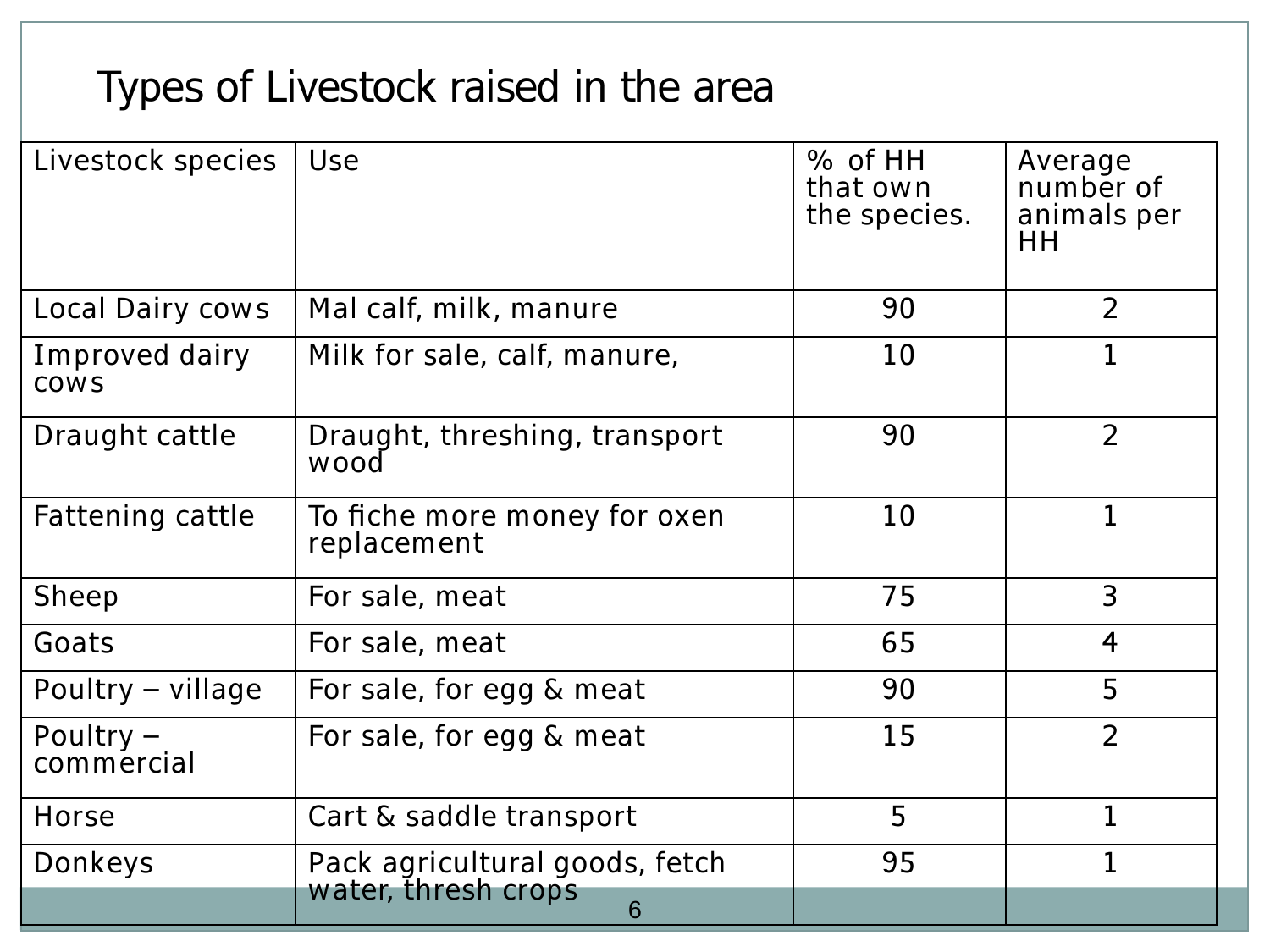

Types of Livestock raised in the area
| Livestock species | Use | % of HH that own the species. | Average number of animals per HH |
| --- | --- | --- | --- |
| Local Dairy cows | Mal calf, milk, manure | 90 | 2 |
| Improved dairy cows | Milk for sale, calf, manure, | 10 | 1 |
| Draught cattle | Draught, threshing, transport wood | 90 | 2 |
| Fattening cattle | To fiche more money for oxen replacement | 10 | 1 |
| Sheep | For sale, meat | 75 | 3 |
| Goats | For sale, meat | 65 | 4 |
| Poultry – village | For sale, for egg & meat | 90 | 5 |
| Poultry – commercial | For sale, for egg & meat | 15 | 2 |
| Horse | Cart & saddle transport | 5 | 1 |
| Donkeys | Pack agricultural goods, fetch water, thresh crops | 95 | 1 |
6